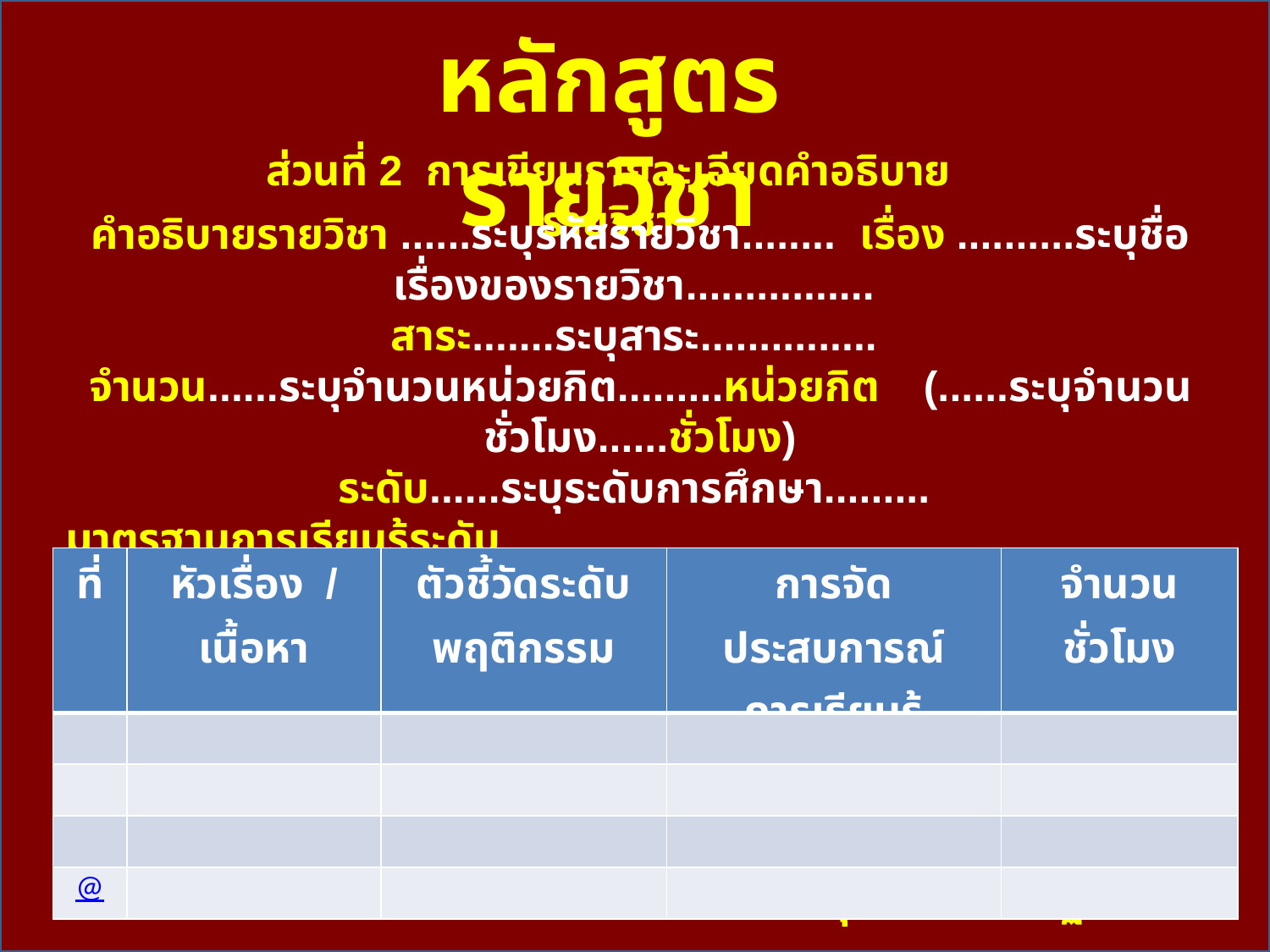

หลักสูตรรายวิชา
ส่วนที่ 2  การเขียนรายละเอียดคำอธิบายรายวิชา
คำอธิบายรายวิชา ......ระบุรหัสรายวิชา........  เรื่อง ..........ระบุชื่อเรื่องของรายวิชา................
สาระ.......ระบุสาระ...............
จำนวน......ระบุจำนวนหน่วยกิต.........หน่วยกิต    (......ระบุจำนวนชั่วโมง......ชั่วโมง)
ระดับ......ระบุระดับการศึกษา.........
มาตรฐานการเรียนรู้ระดับ
 	................ระบุ มาตรฐานการเรียนรู้ระดับตามสาระที่เกี่ยวข้อง...............................................
| ที่ | หัวเรื่อง / เนื้อหา | ตัวชี้วัดระดับพฤติกรรม | การจัดประสบการณ์ การเรียนรู้ | จำนวนชั่วโมง |
| --- | --- | --- | --- | --- |
|  |  |  |  |  |
|  |  |  |  |  |
|  |  |  |  |  |
| @ |  |  |  |  |
สุธี  วรประดิษฐ  7/2016